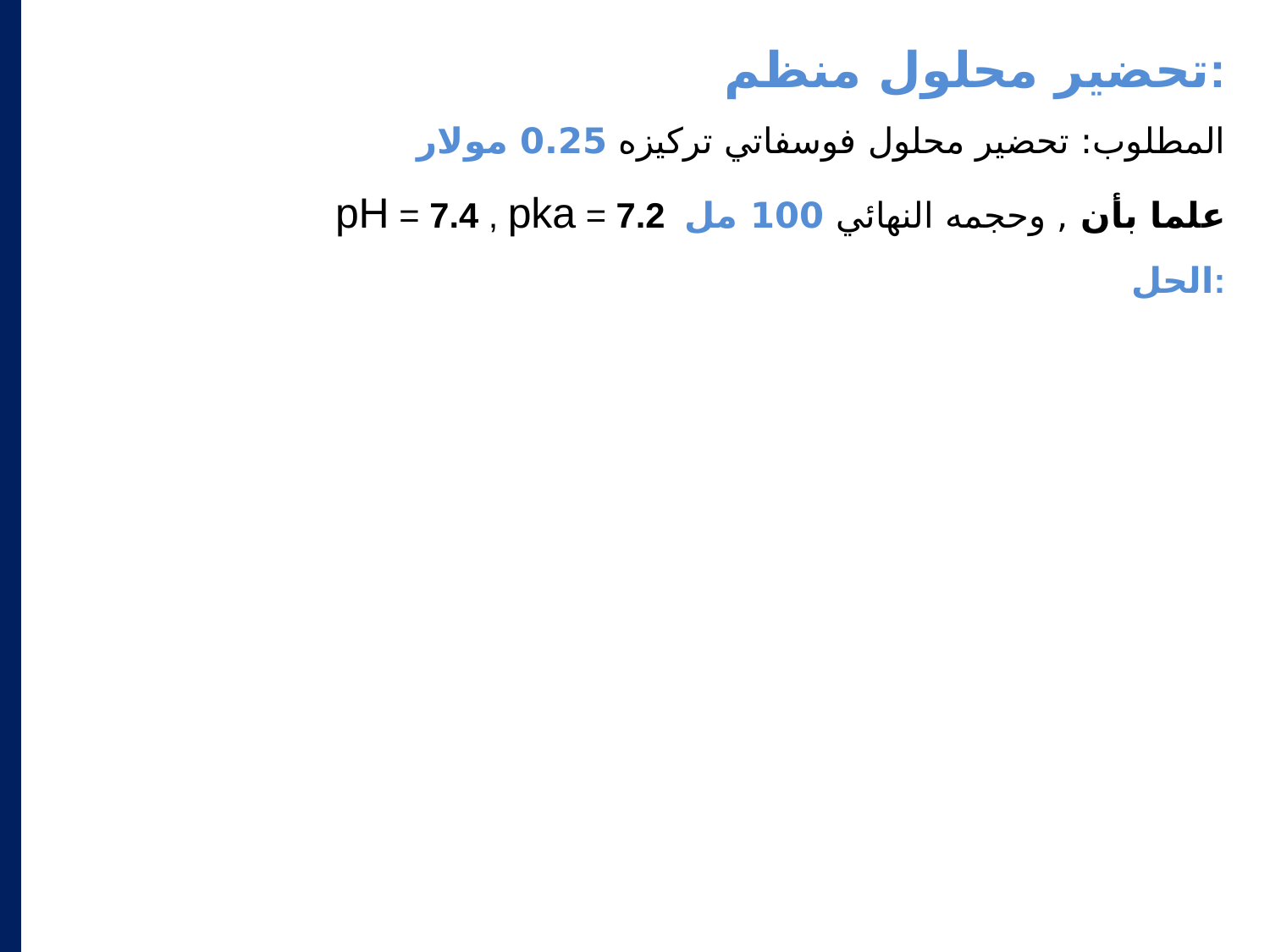

تحضير محلول منظم:
المطلوب: تحضير محلول فوسفاتي تركيزه 0.25 مولار
pH = 7.4 , pka = 7.2  علما بأن , وحجمه النهائي 100 مل
الحل: